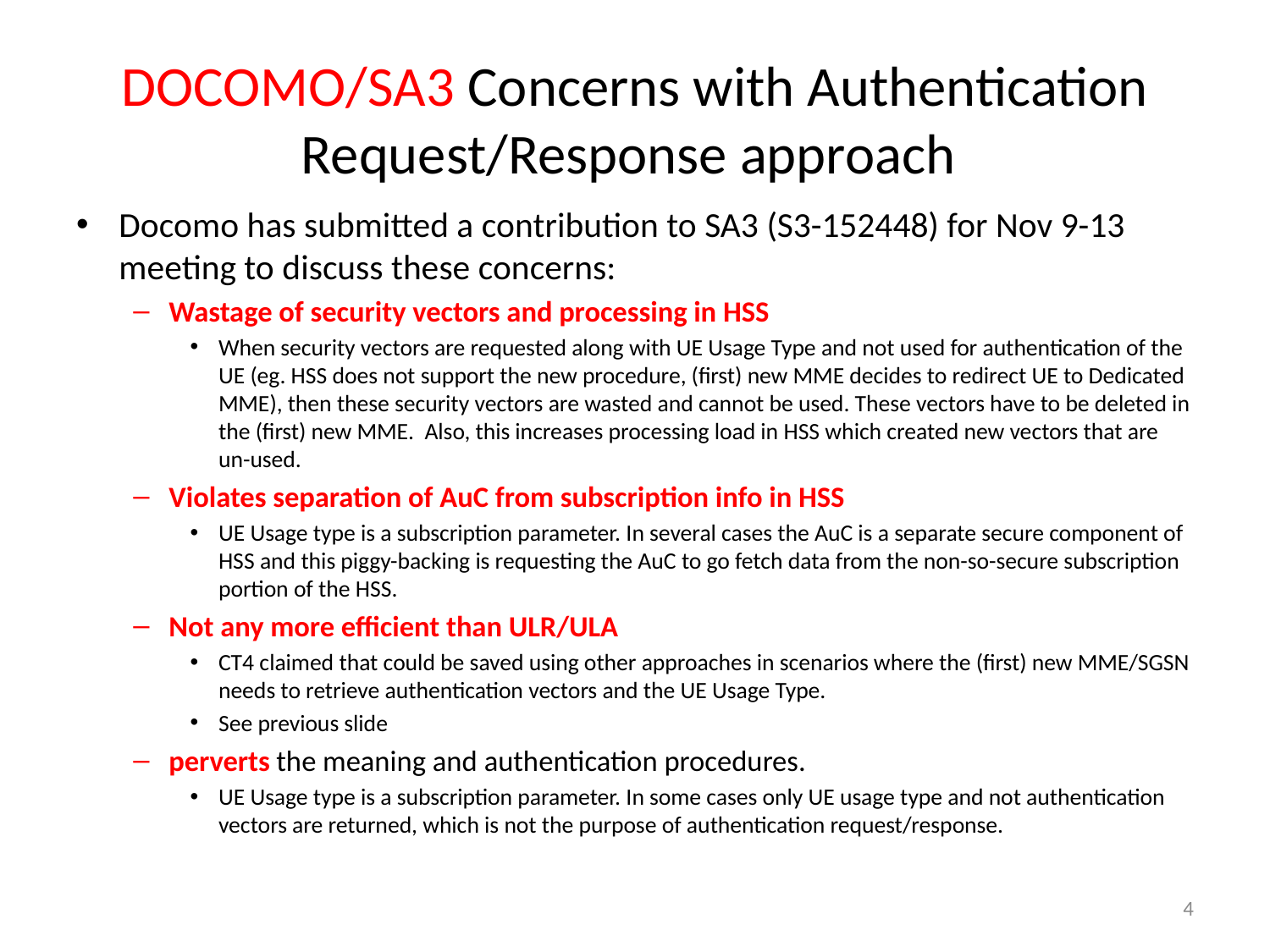

# DOCOMO/SA3 Concerns with Authentication Request/Response approach
Docomo has submitted a contribution to SA3 (S3-152448) for Nov 9-13 meeting to discuss these concerns:
Wastage of security vectors and processing in HSS
When security vectors are requested along with UE Usage Type and not used for authentication of the UE (eg. HSS does not support the new procedure, (first) new MME decides to redirect UE to Dedicated MME), then these security vectors are wasted and cannot be used. These vectors have to be deleted in the (first) new MME.  Also, this increases processing load in HSS which created new vectors that are un-used.
Violates separation of AuC from subscription info in HSS
UE Usage type is a subscription parameter. In several cases the AuC is a separate secure component of HSS and this piggy-backing is requesting the AuC to go fetch data from the non-so-secure subscription portion of the HSS.
Not any more efficient than ULR/ULA
CT4 claimed that could be saved using other approaches in scenarios where the (first) new MME/SGSN needs to retrieve authentication vectors and the UE Usage Type.
See previous slide
perverts the meaning and authentication procedures.
UE Usage type is a subscription parameter. In some cases only UE usage type and not authentication vectors are returned, which is not the purpose of authentication request/response.

4